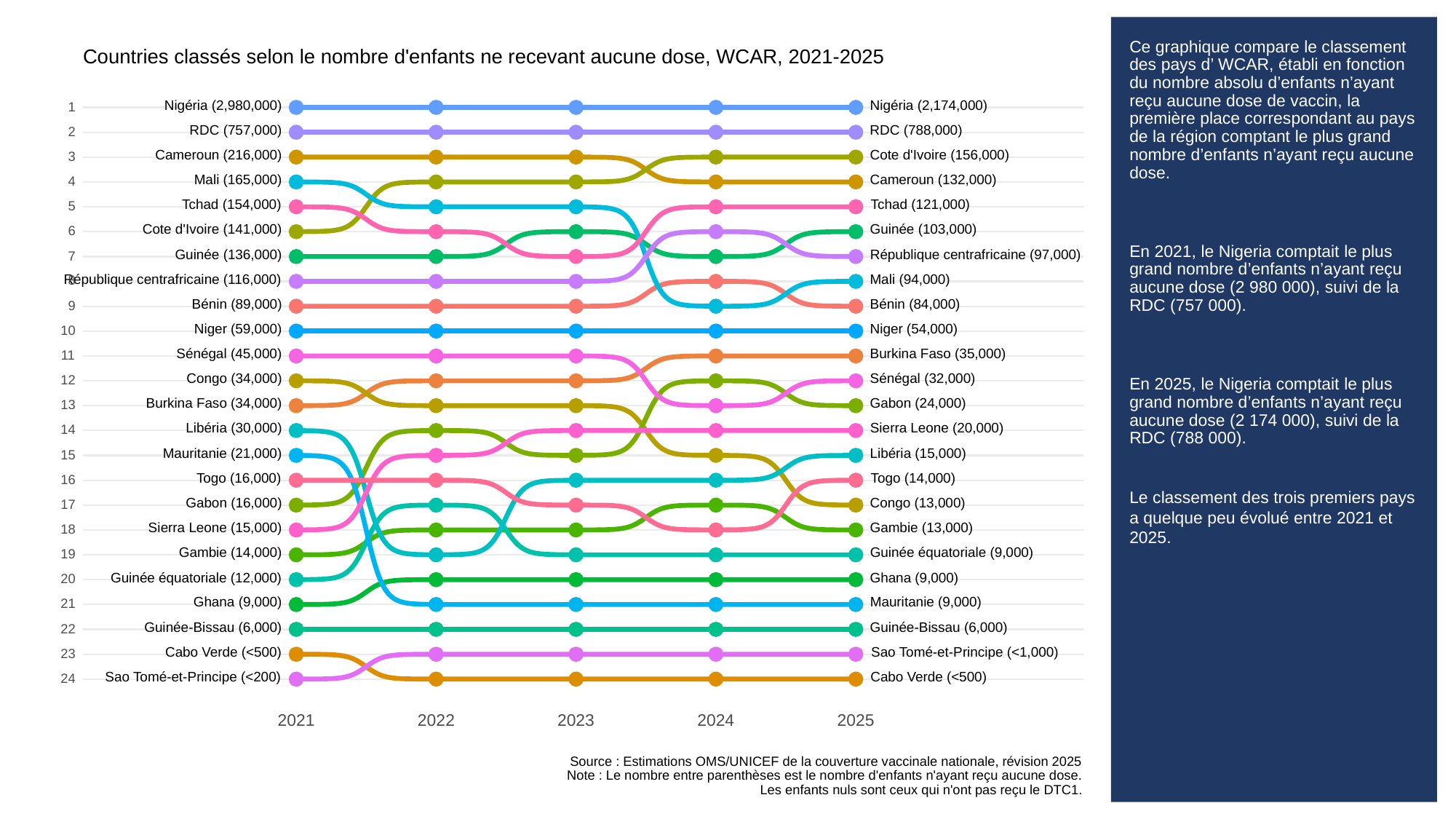

# Ce graphique compare le classement des pays d’ WCAR, établi en fonction du nombre absolu d’enfants n’ayant reçu aucune dose de vaccin, la première place correspondant au pays de la région comptant le plus grand nombre d’enfants n’ayant reçu aucune dose.

En 2021, le Nigeria comptait le plus grand nombre d’enfants n’ayant reçu aucune dose (2 980 000), suivi de la RDC (757 000).

En 2025, le Nigeria comptait le plus grand nombre d’enfants n’ayant reçu aucune dose (2 174 000), suivi de la RDC (788 000).

Le classement des trois premiers pays a quelque peu évolué entre 2021 et 2025.

Countries classés selon le nombre d'enfants ne recevant aucune dose, WCAR, 2021-2025
Nigéria (2,980,000)
Nigéria (2,174,000)

1
1
1
1
1
1

RDC (757,000)
RDC (788,000)

2
2
2
2
2
2

Cameroun (216,000)
Cote d'Ivoire (156,000)

3
3
3
3
3
3

Mali (165,000)
Cameroun (132,000)

4
4
4
4
4
4

Tchad (154,000)
Tchad (121,000)

5
5
5
5
5
5

Cote d'Ivoire (141,000)
Guinée (103,000)

6
6
6
6
6
6

Guinée (136,000)
République centrafricaine (97,000)

7
7
7
7
7
7

République centrafricaine (116,000)
Mali (94,000)

8
8
8
8
8
8

Bénin (89,000)
Bénin (84,000)

9
9
9
9
9
9

Niger (59,000)
Niger (54,000)

10
10
10
10
10
10

Sénégal (45,000)
Burkina Faso (35,000)

11
11
11
11
11
11

Congo (34,000)
Sénégal (32,000)

12
12
12
12
12
12

Burkina Faso (34,000)
Gabon (24,000)

13
13
13
13
13
13

Libéria (30,000)
Sierra Leone (20,000)

14
14
14
14
14
14

Mauritanie (21,000)
Libéria (15,000)

15
15
15
15
15
15

Togo (16,000)
Togo (14,000)

16
16
16
16
16
16

Gabon (16,000)
Congo (13,000)

17
17
17
17
17
17

Sierra Leone (15,000)
Gambie (13,000)

18
18
18
18
18
18

Gambie (14,000)
Guinée équatoriale (9,000)

19
19
19
19
19
19

Guinée équatoriale (12,000)
Ghana (9,000)

20
20
20
20
20
20

Ghana (9,000)
Mauritanie (9,000)

21
21
21
21
21
21

Guinée-Bissau (6,000)
Guinée-Bissau (6,000)

22
22
22
22
22
22

Cabo Verde (<500)
Sao Tomé-et-Principe (<1,000)

23
23
23
23
23
23

Sao Tomé-et-Principe (<200)
Cabo Verde (<500)

24
24
24
24
24
24

2023
2021
2022
2024
2025
Source : Estimations OMS/UNICEF de la couverture vaccinale nationale, révision 2025
Note : Le nombre entre parenthèses est le nombre d'enfants n'ayant reçu aucune dose.
Les enfants nuls sont ceux qui n'ont pas reçu le DTC1.